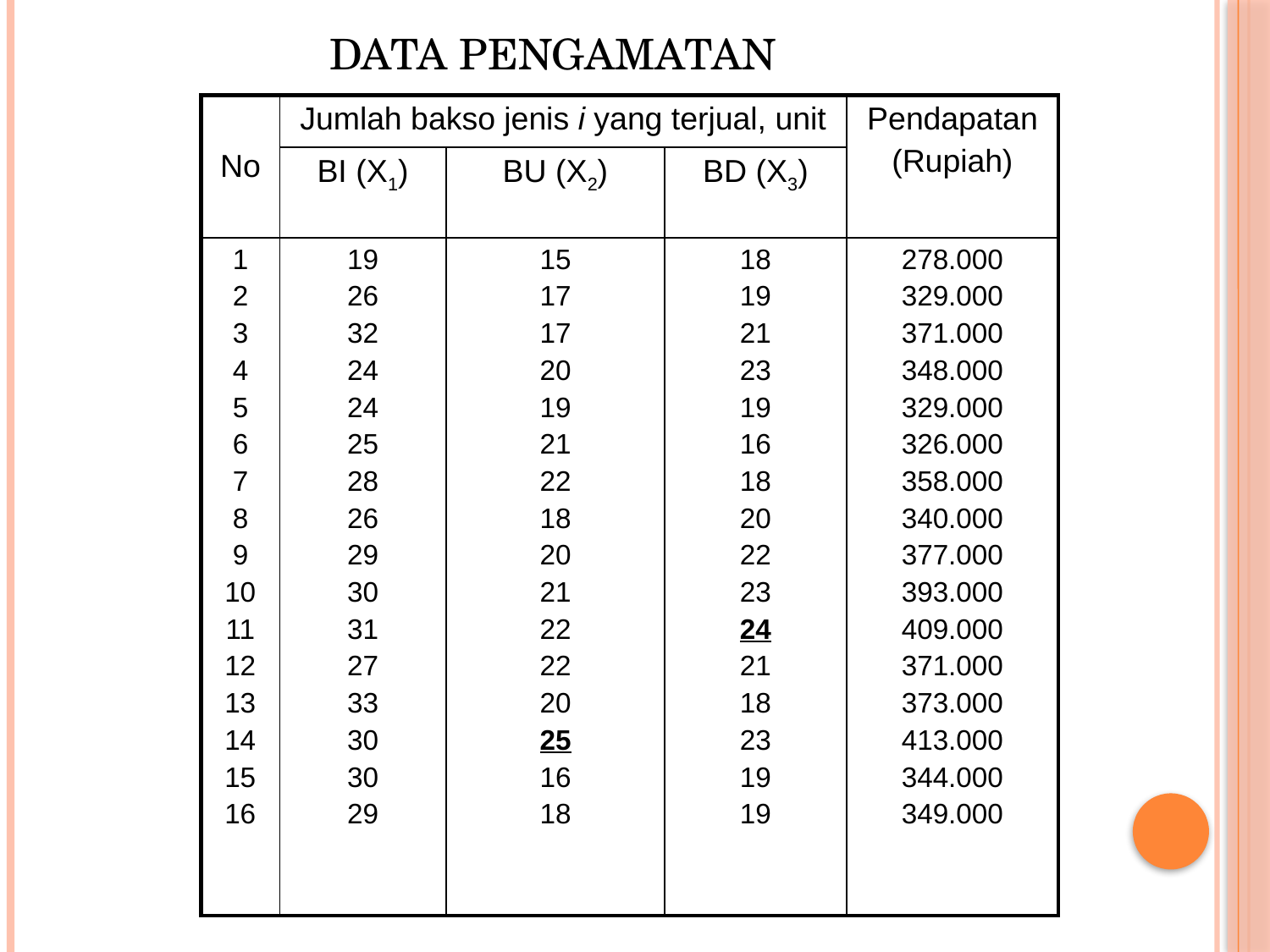

DATA PENGAMATAN
| No | Jumlah bakso jenis i yang terjual, unit |  |  | Pendapatan (Rupiah) |
| --- | --- | --- | --- | --- |
|  | BI (X1) | BU (X2) | BD (X3) |  |
| 1 2 3 4 5 6 7 8 9 10 11 12 13 14 15 16 | 19 26 32 24 24 25 28 26 29 30 31 27 33 30 30 29 | 15 17 17 20 19 21 22 18 20 21 22 22 20 25 16 18 | 18 19 21 23 19 16 18 20 22 23 24 21 18 23 19 19 | 278.000 329.000 371.000 348.000 329.000 326.000 358.000 340.000 377.000 393.000 409.000 371.000 373.000 413.000 344.000 349.000 |